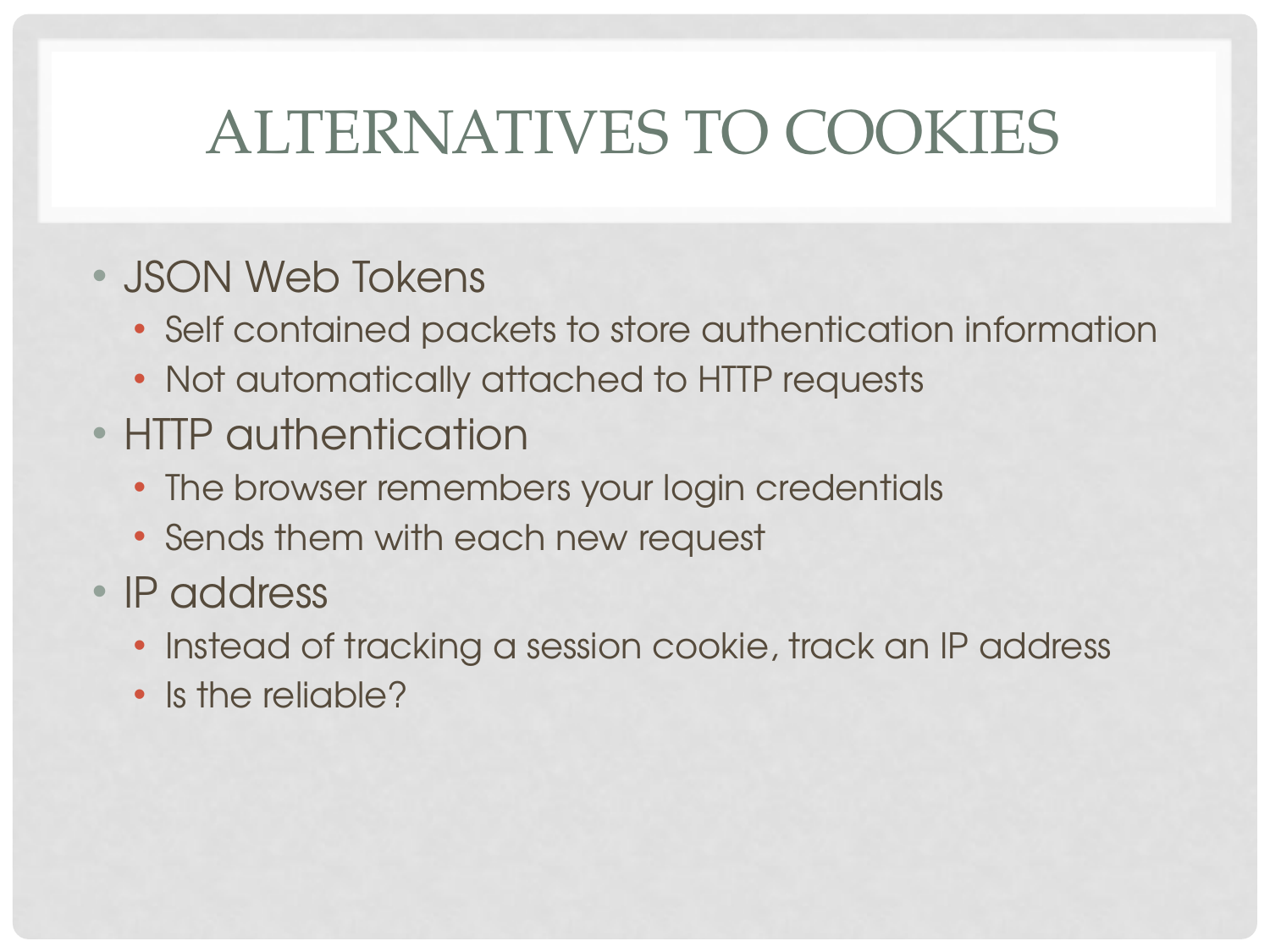

# Alternatives to cookies
JSON Web Tokens
Self contained packets to store authentication information
Not automatically attached to HTTP requests
HTTP authentication
The browser remembers your login credentials
Sends them with each new request
IP address
Instead of tracking a session cookie, track an IP address
Is the reliable?